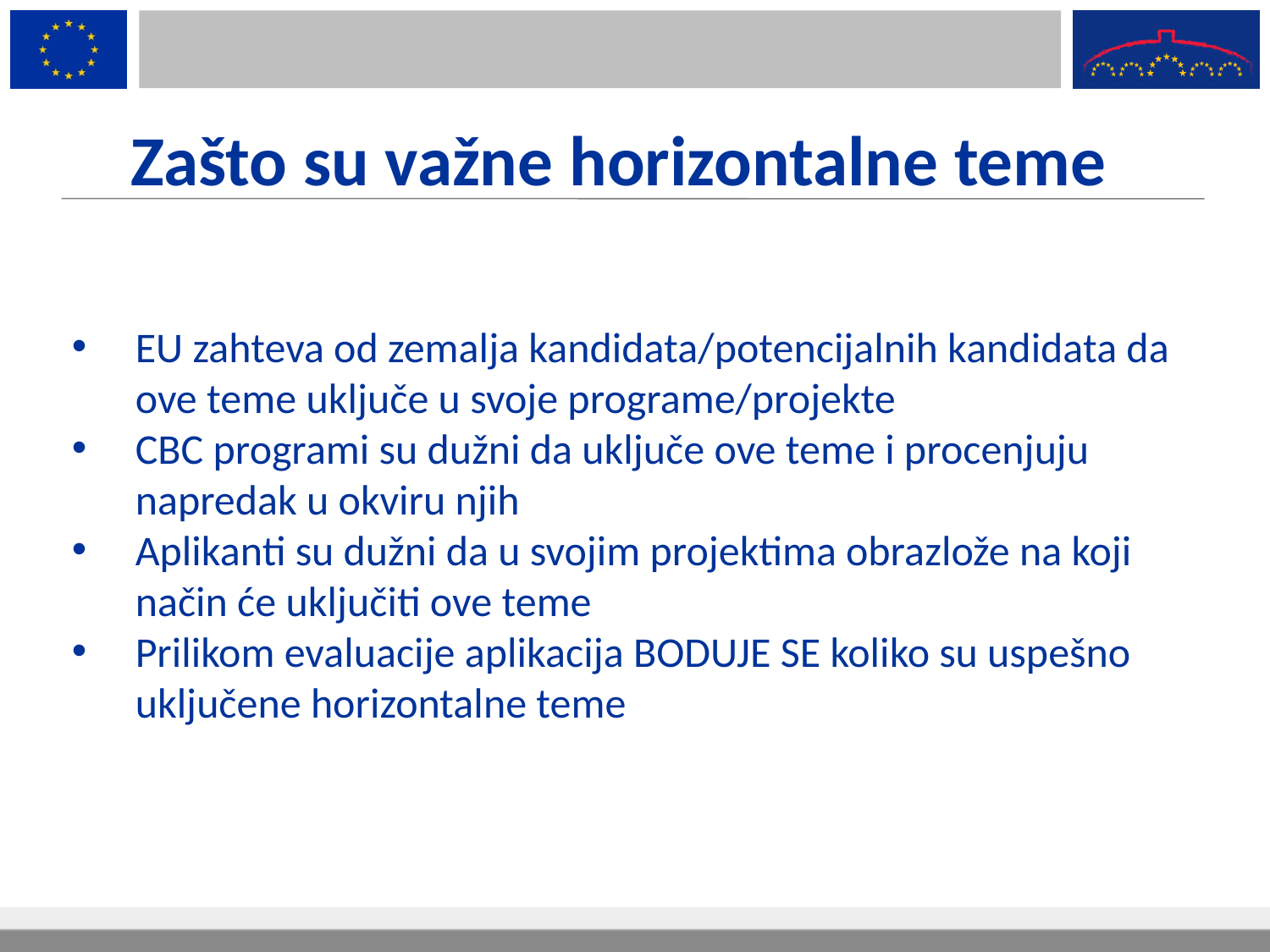

Zašto su važne horizontalne teme

EU zahteva od zemalja kandidata/potencijalnih kandidata da ove teme uključe u svoje programe/projekte
CBC programi su dužni da uključe ove teme i procenjuju napredak u okviru njih
Aplikanti su dužni da u svojim projektima obrazlože na koji način će uključiti ove teme
Prilikom evaluacije aplikacija BODUJE SE koliko su uspešno uključene horizontalne teme